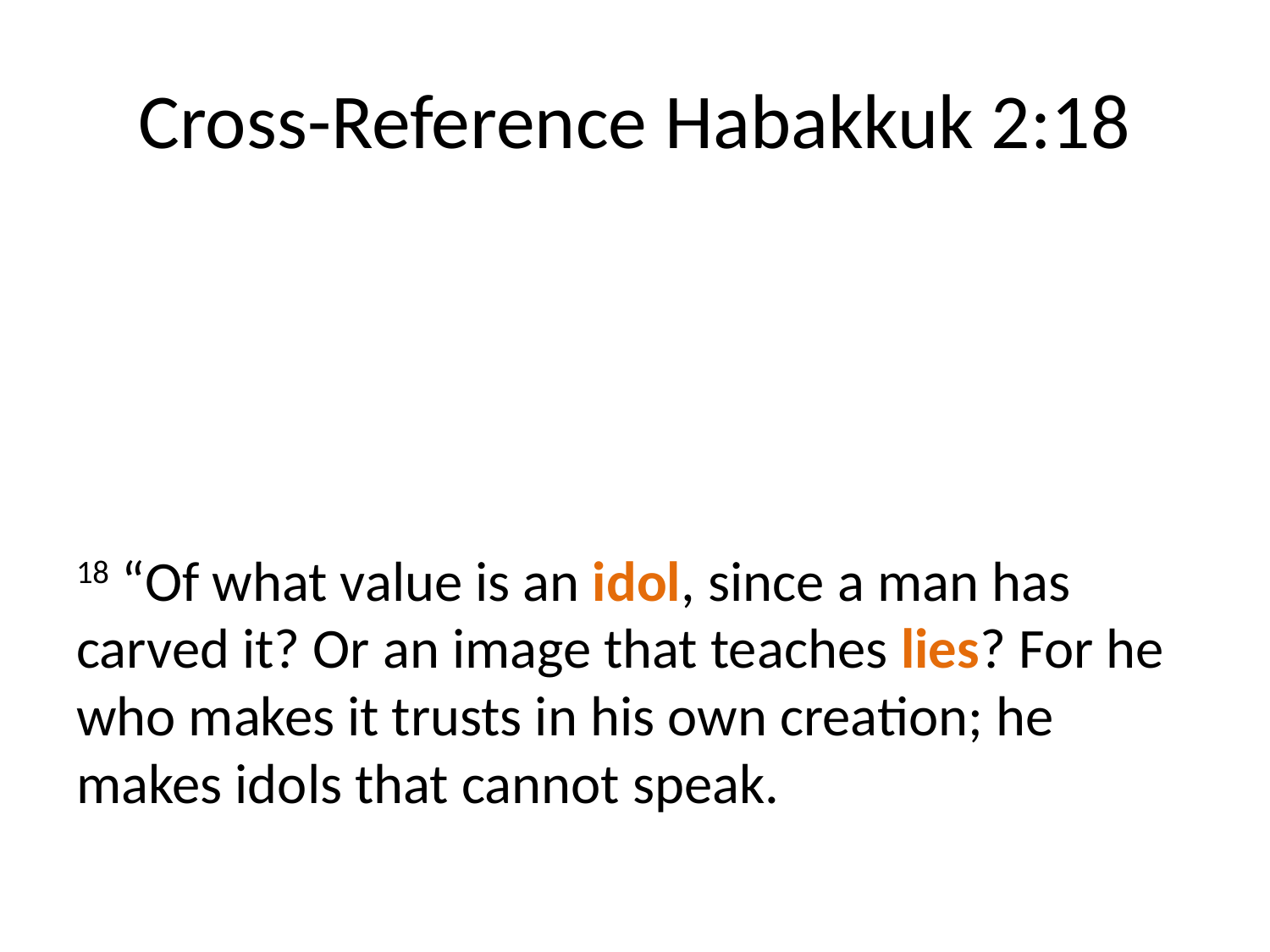

# Cross-Reference Habakkuk 2:18

18 “Of what value is an idol, since a man has carved it? Or an image that teaches lies? For he who makes it trusts in his own creation; he makes idols that cannot speak.